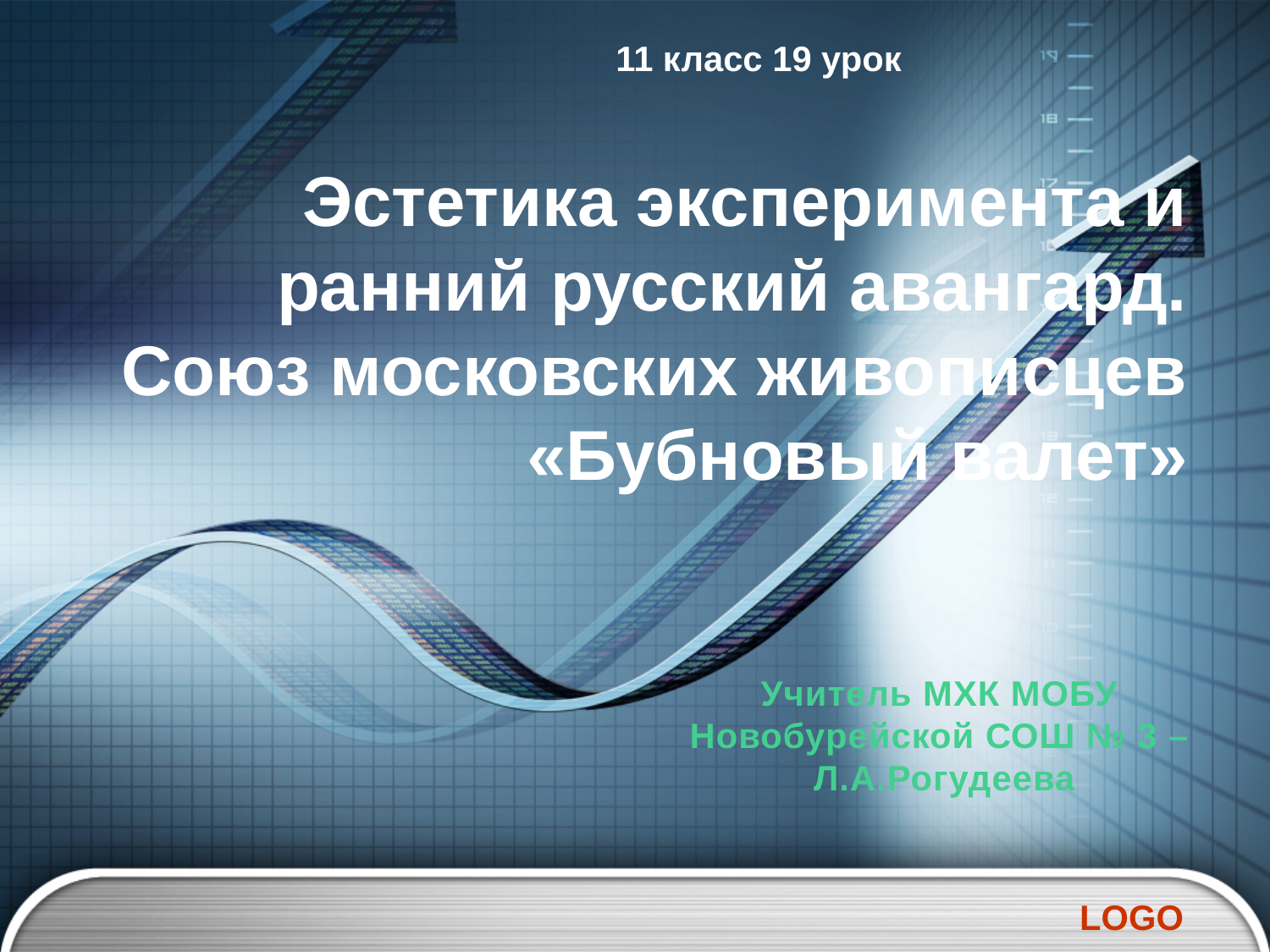

11 класс 19 урок
# Эстетика эксперимента и ранний русский авангард. Союз московских живописцев «Бубновый валет»

Учитель МХК МОБУ
Новобурейской СОШ № 3 –
Л.А.Рогудеева